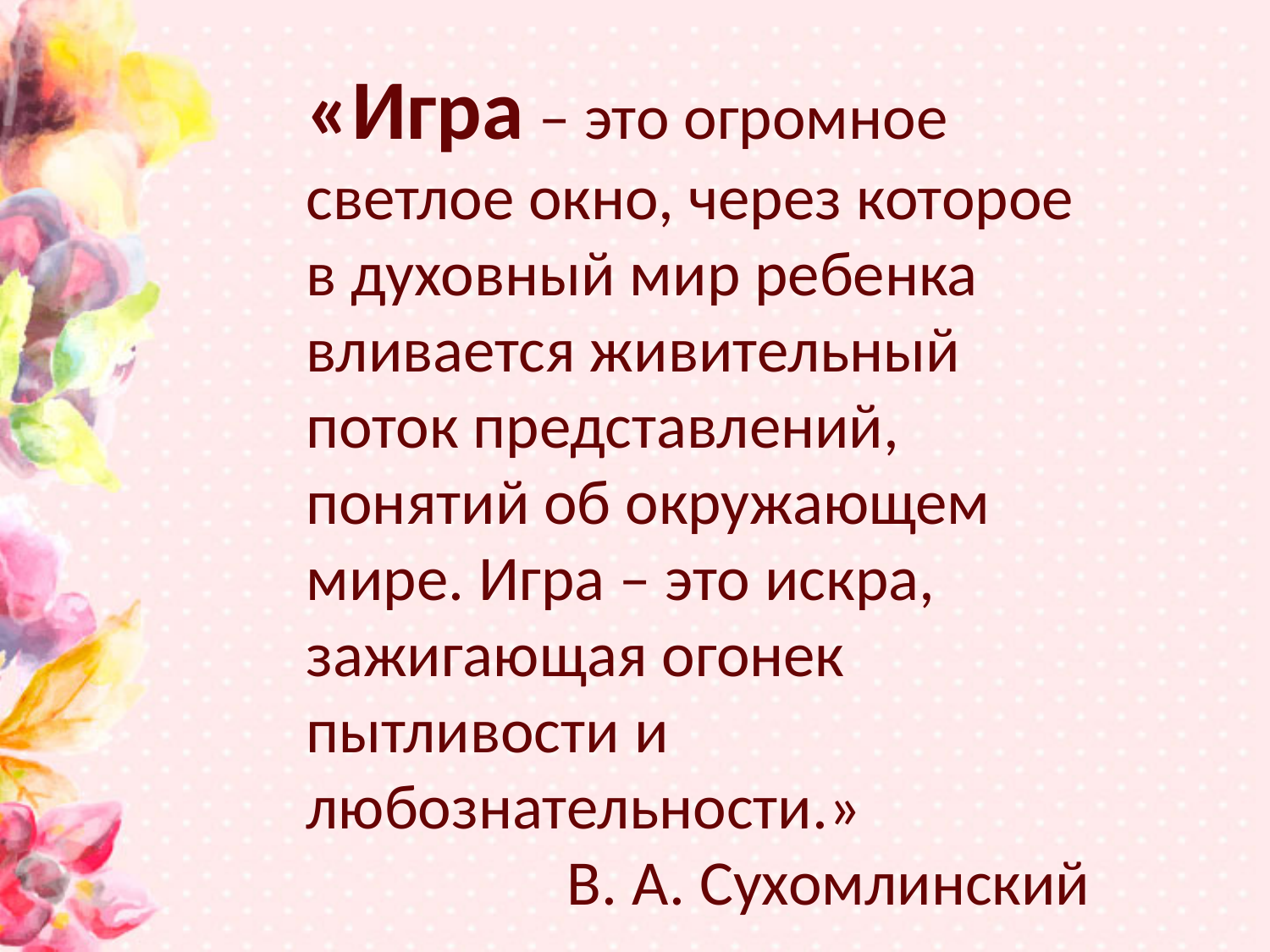

«Игра – это огромное светлое окно, через которое в духовный мир ребенка вливается живительный поток представлений, понятий об окружающем мире. Игра – это искра, зажигающая огонек пытливости и любознательности.»
В. А. Сухомлинский